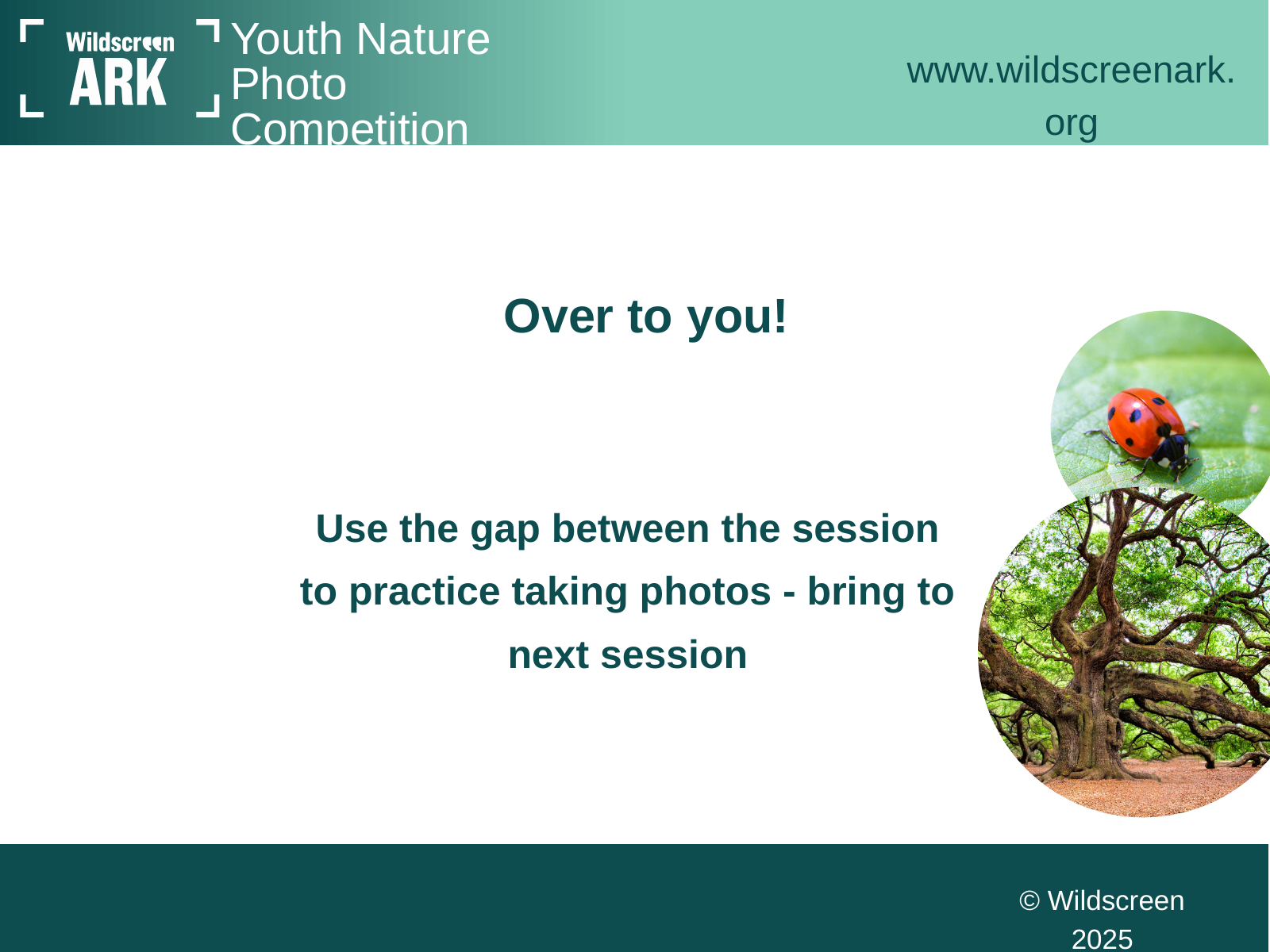

Youth Nature Photo Competition
www.wildscreenark.org
Over to you!

Use the gap between the session to practice taking photos - bring to next session

© Wildscreen 2025